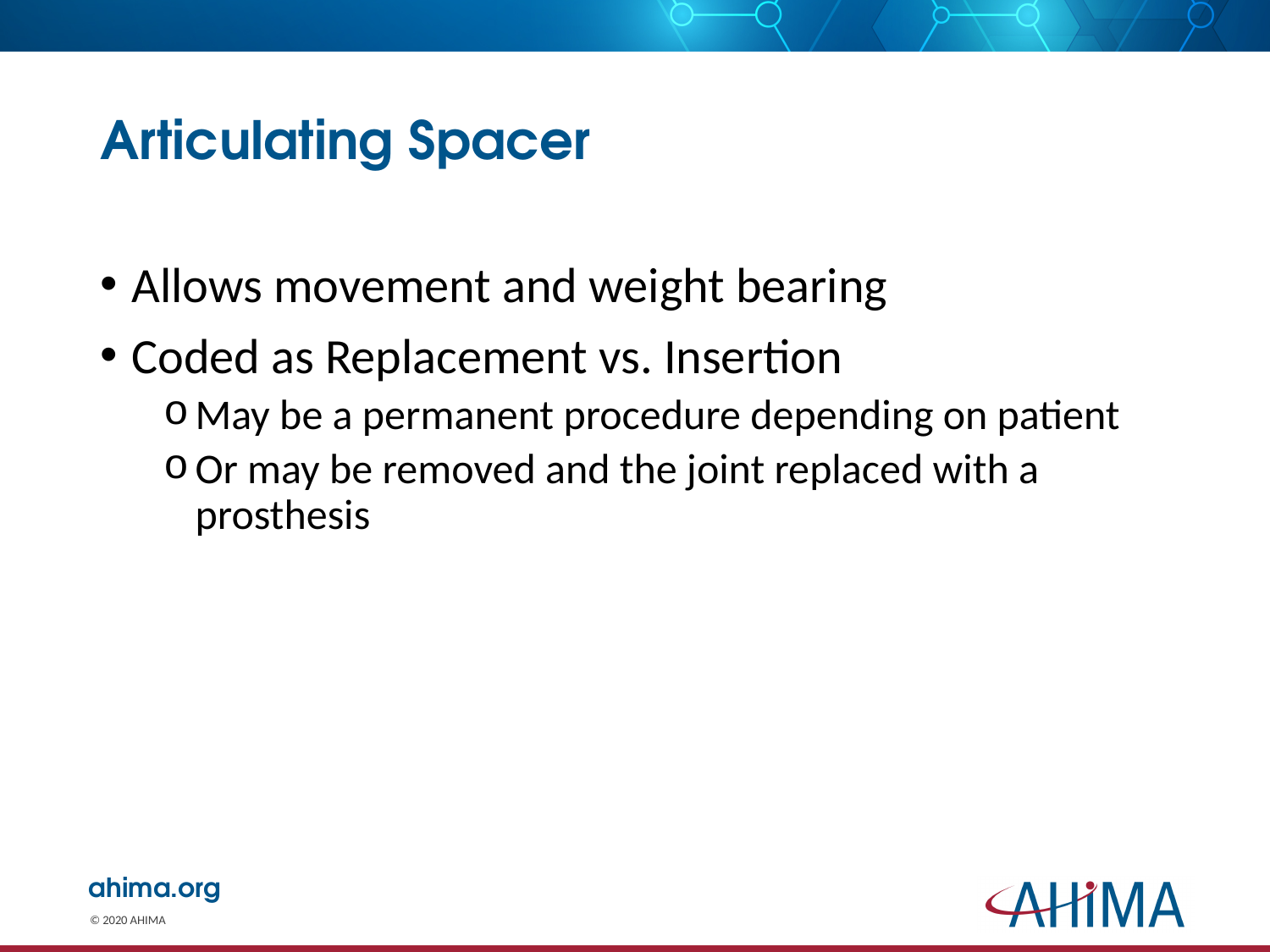

# Articulating Spacer
Allows movement and weight bearing
Coded as Replacement vs. Insertion
May be a permanent procedure depending on patient
Or may be removed and the joint replaced with a prosthesis